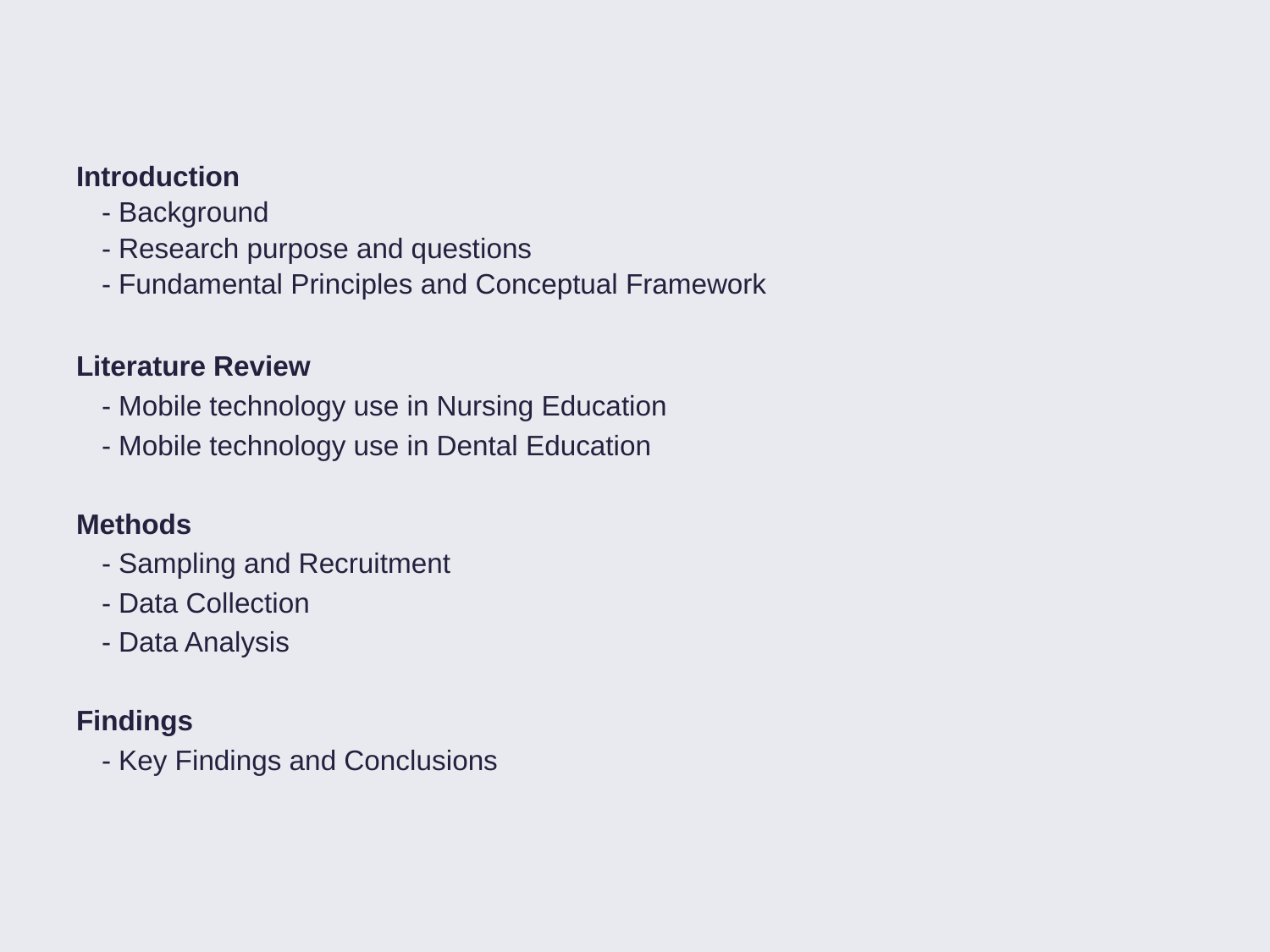

Introduction
	- Background
	- Research purpose and questions
	- Fundamental Principles and Conceptual Framework

Literature Review
	- Mobile technology use in Nursing Education
	- Mobile technology use in Dental Education

Methods
	- Sampling and Recruitment
	- Data Collection
	- Data Analysis

Findings
	- Key Findings and Conclusions

#